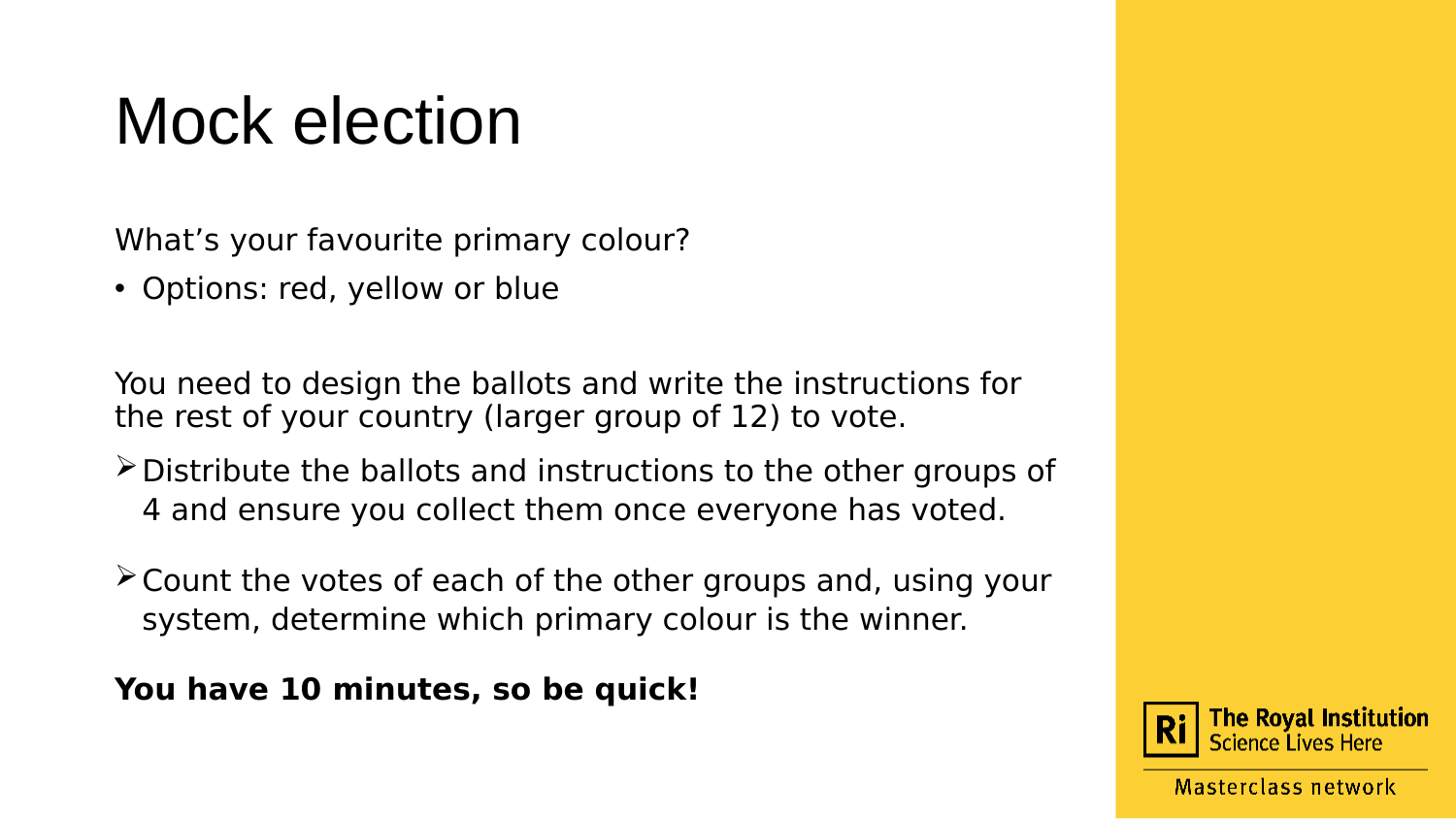

# Mock election
What’s your favourite primary colour?
Options: red, yellow or blue

You need to design the ballots and write the instructions for the rest of your country (larger group of 12) to vote.
Distribute the ballots and instructions to the other groups of 4 and ensure you collect them once everyone has voted.
Count the votes of each of the other groups and, using your system, determine which primary colour is the winner.
You have 10 minutes, so be quick!